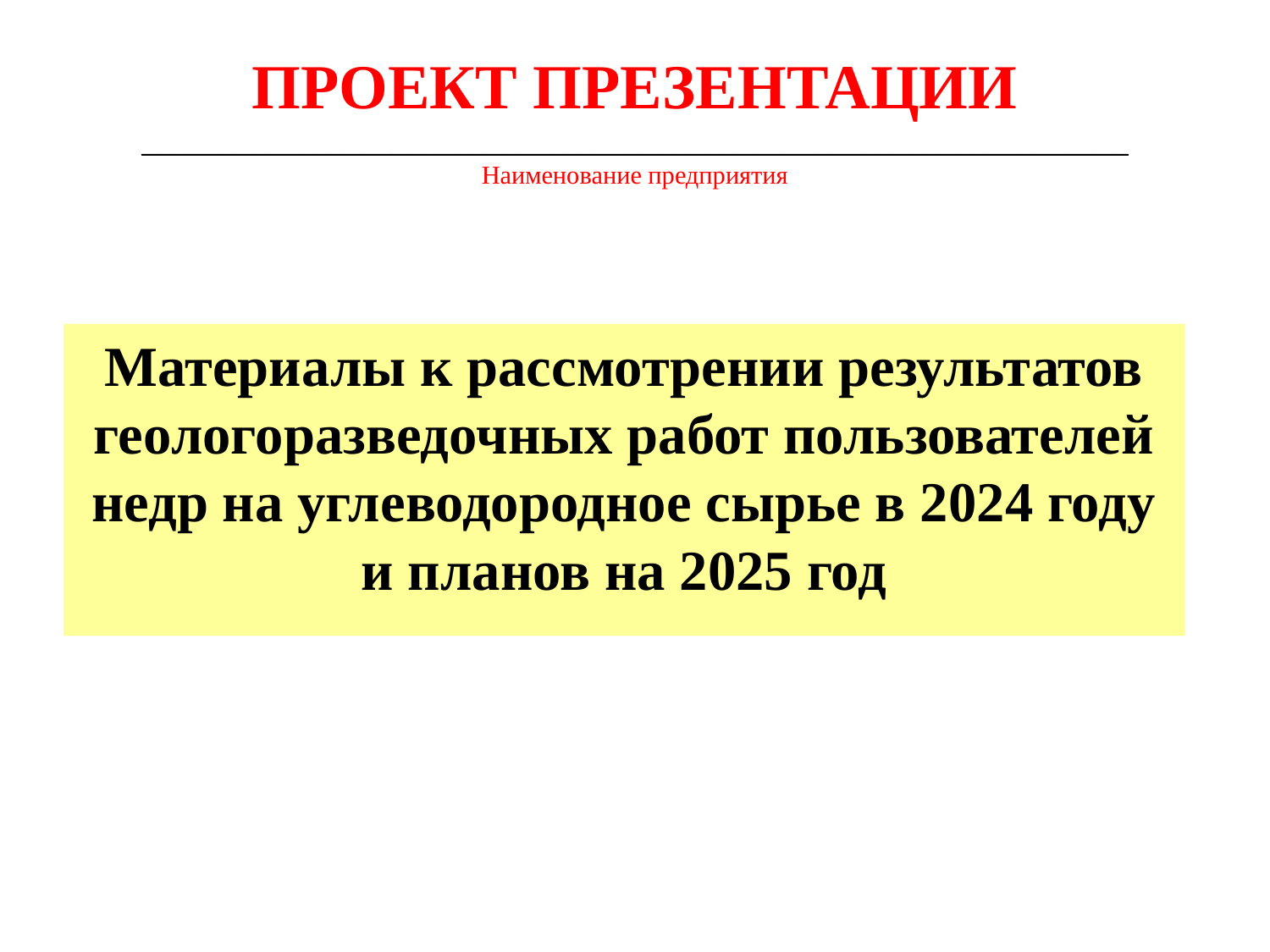

# ПРОЕКТ ПРЕЗЕНТАЦИИ _______________________________________________________________ Наименование предприятия
Материалы к рассмотрении результатов геологоразведочных работ пользователей недр на углеводородное сырье в 2024 году и планов на 2025 год